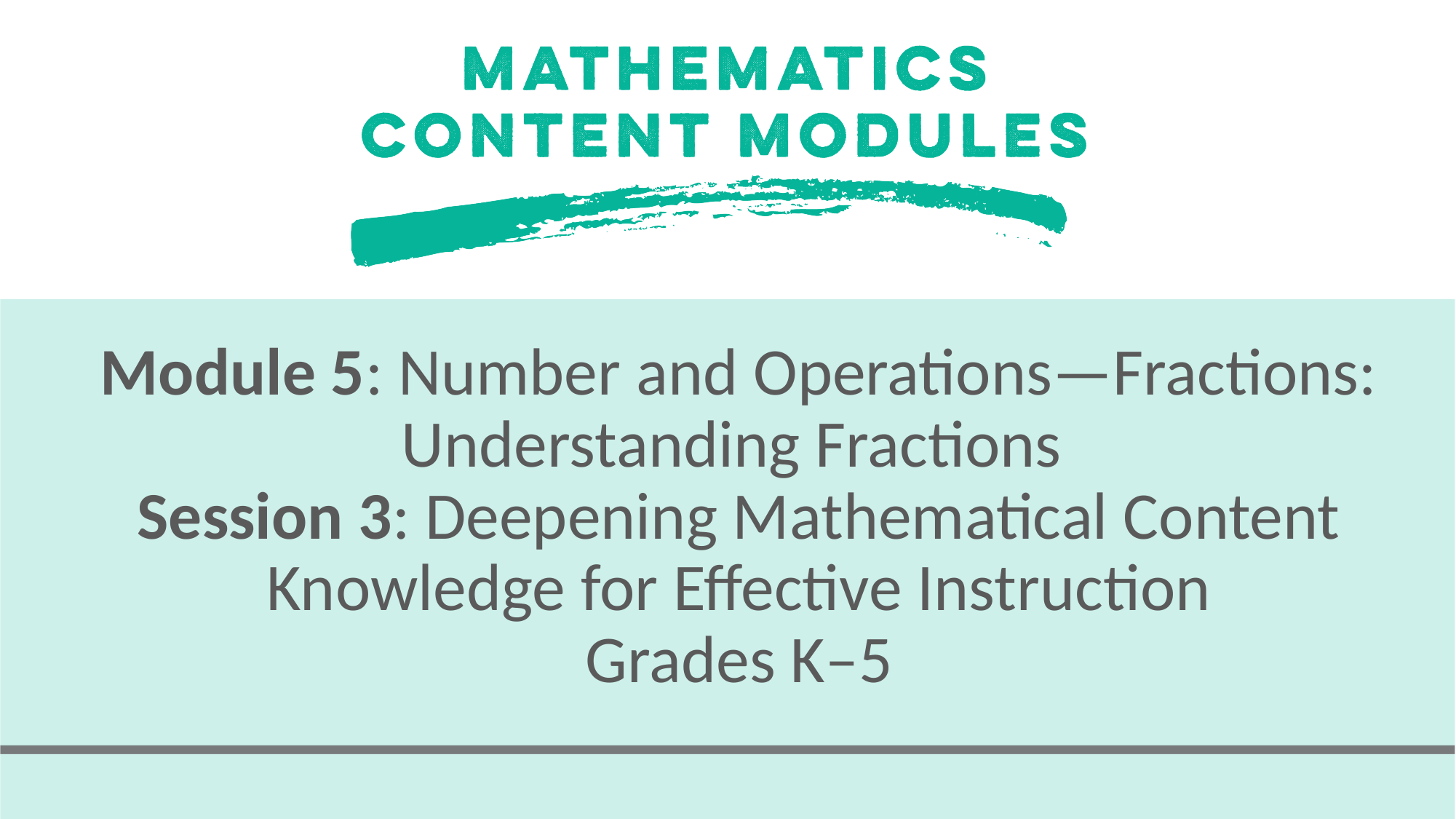

# Module 5: Number and Operations—Fractions: Understanding Fractions Session 3: Deepening Mathematical Content Knowledge for Effective Instruction Grades K–5